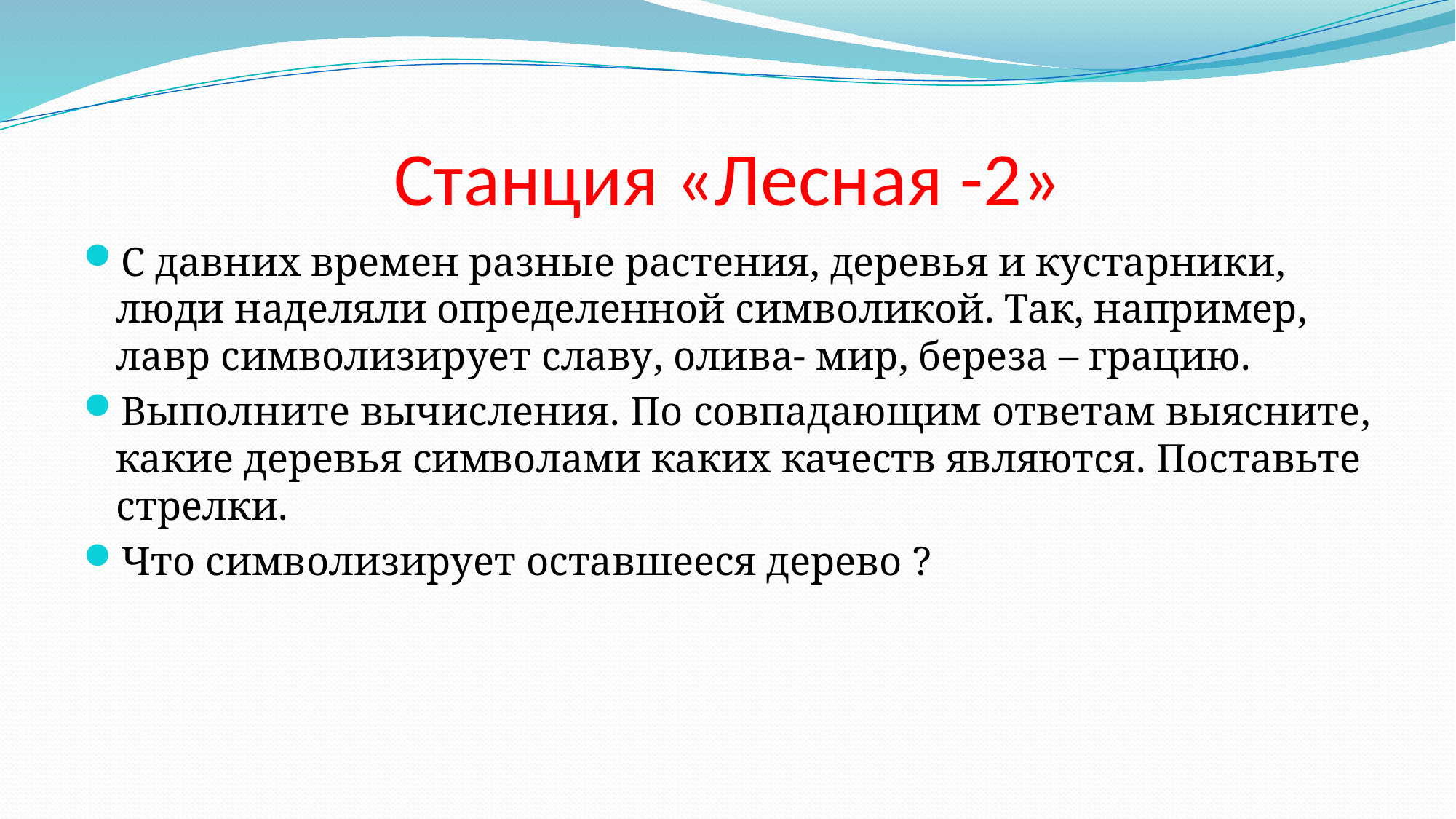

# Станция «Лесная -2»
С давних времен разные растения, деревья и кустарники, люди наделяли определенной символикой. Так, например, лавр символизирует славу, олива- мир, береза – грацию.
Выполните вычисления. По совпадающим ответам выясните, какие деревья символами каких качеств являются. Поставьте стрелки.
Что символизирует оставшееся дерево ?